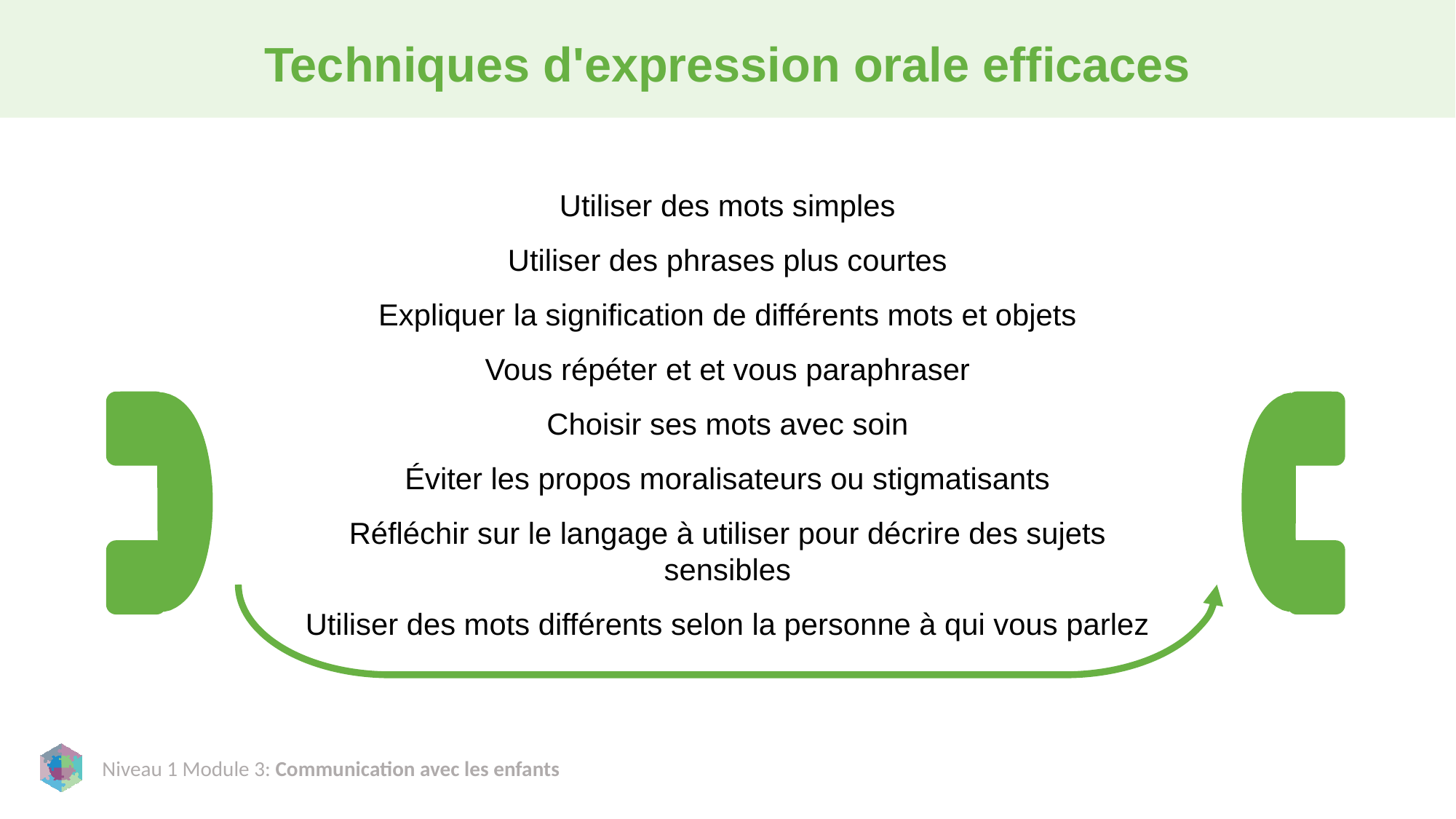

# Techniques d'expression orale efficaces

Utiliser des mots simples
Utiliser des phrases plus courtes
Expliquer la signification de différents mots et objets
Vous répéter et et vous paraphraser
Choisir ses mots avec soin
Éviter les propos moralisateurs ou stigmatisants
Réfléchir sur le langage à utiliser pour décrire des sujets sensibles
Utiliser des mots différents selon la personne à qui vous parlez